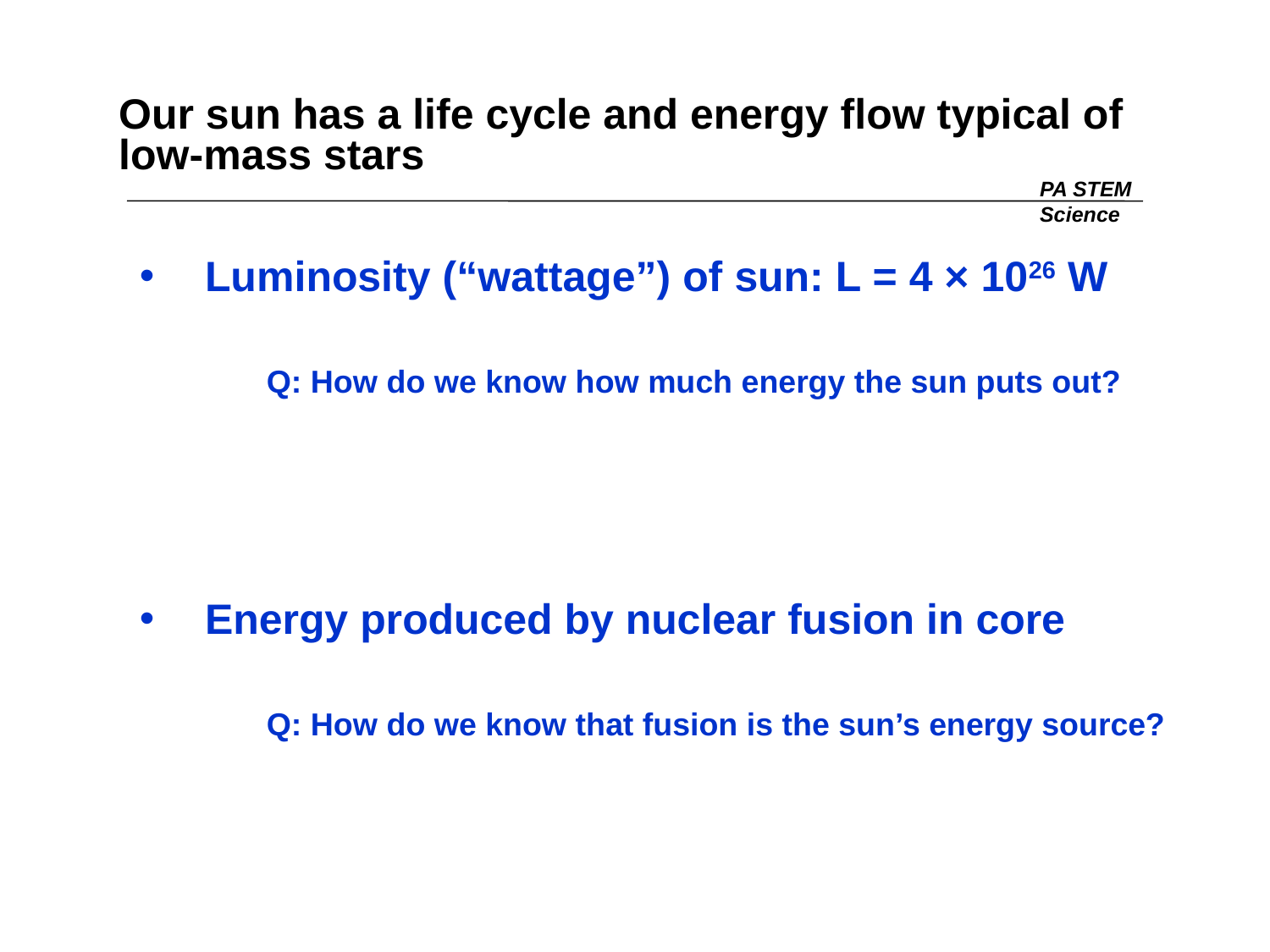

# Our sun has a life cycle and energy flow typical of low-mass stars
PA STEM
Science

   Luminosity (“wattage”) of sun: L = 4 × 1026 W

	Q: How do we know how much energy the sun puts out?

   Energy produced by nuclear fusion in core

	Q: How do we know that fusion is the sun’s energy source?